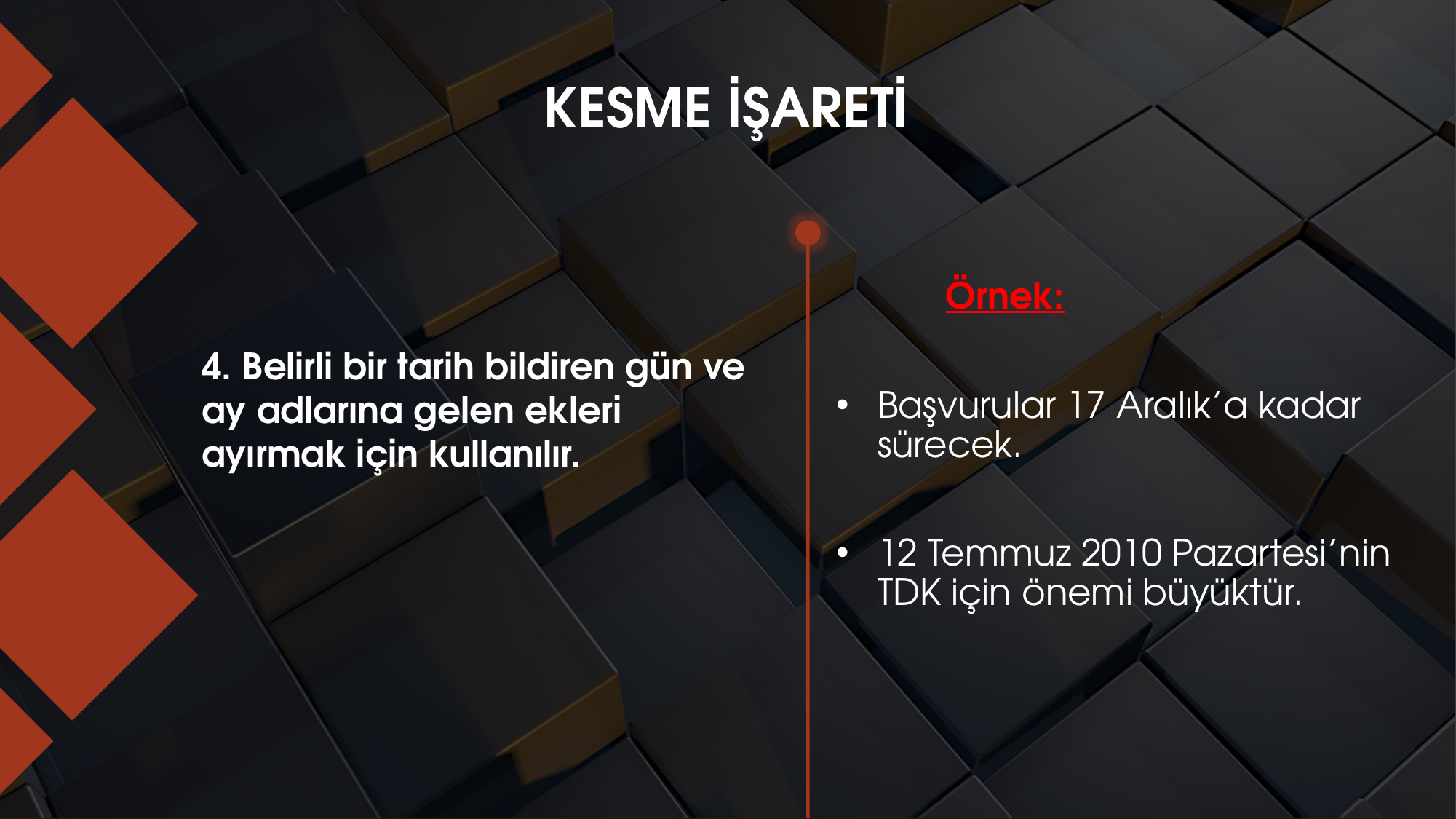

# KESME İŞARETİ

	Örnek:

Başvurular 17 Aralık’a kadar sürecek.

12 Temmuz 2010 Pazartesi’nin TDK için önemi büyüktür.

4. Belirli bir tarih bildiren gün ve ay adlarına gelen ekleri ayırmak için kullanılır.